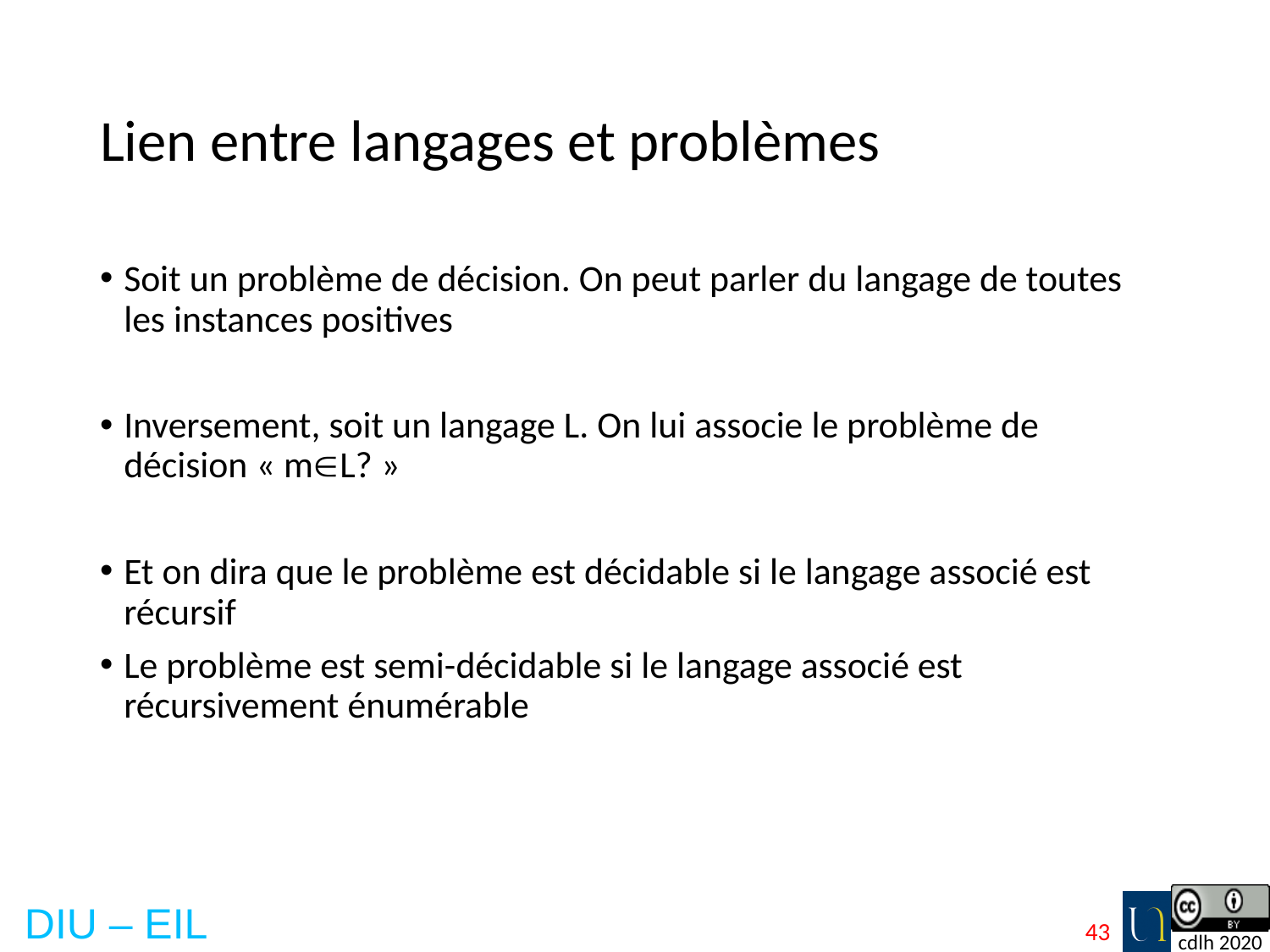

# Lien entre langages et problèmes
Soit un problème de décision. On peut parler du langage de toutes les instances positives

Inversement, soit un langage L. On lui associe le problème de décision « m∈L? »

Et on dira que le problème est décidable si le langage associé est récursif
Le problème est semi-décidable si le langage associé est récursivement énumérable

43